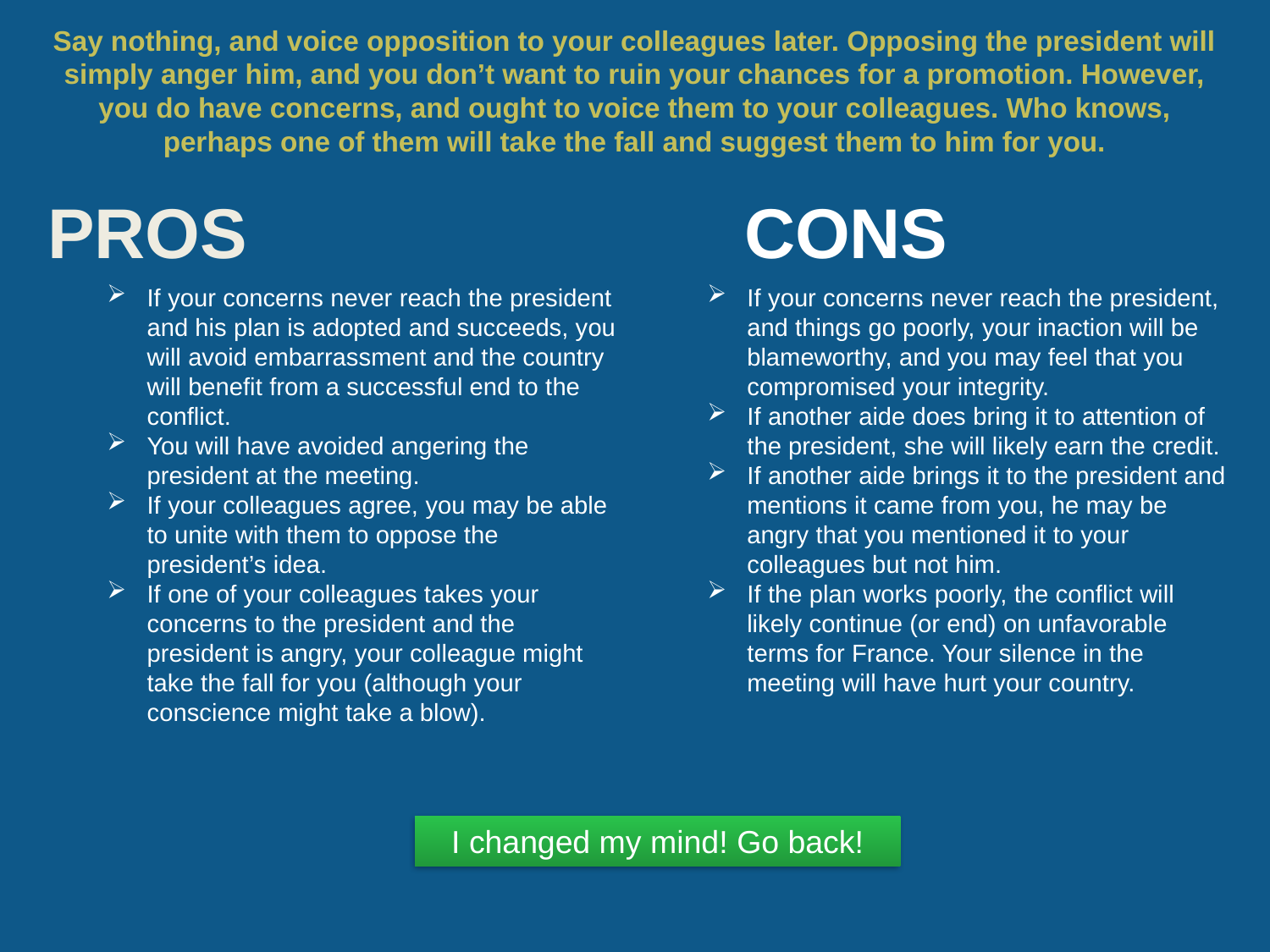

# Say nothing, and voice opposition to your colleagues later. Opposing the president will simply anger him, and you don’t want to ruin your chances for a promotion. However, you do have concerns, and ought to voice them to your colleagues. Who knows, perhaps one of them will take the fall and suggest them to him for you.
If your concerns never reach the president and his plan is adopted and succeeds, you will avoid embarrassment and the country will benefit from a successful end to the conflict.
You will have avoided angering the president at the meeting.
If your colleagues agree, you may be able to unite with them to oppose the president’s idea.
If one of your colleagues takes your concerns to the president and the president is angry, your colleague might take the fall for you (although your conscience might take a blow).
If your concerns never reach the president, and things go poorly, your inaction will be blameworthy, and you may feel that you compromised your integrity.
If another aide does bring it to attention of the president, she will likely earn the credit.
If another aide brings it to the president and mentions it came from you, he may be angry that you mentioned it to your colleagues but not him.
If the plan works poorly, the conflict will likely continue (or end) on unfavorable terms for France. Your silence in the meeting will have hurt your country.